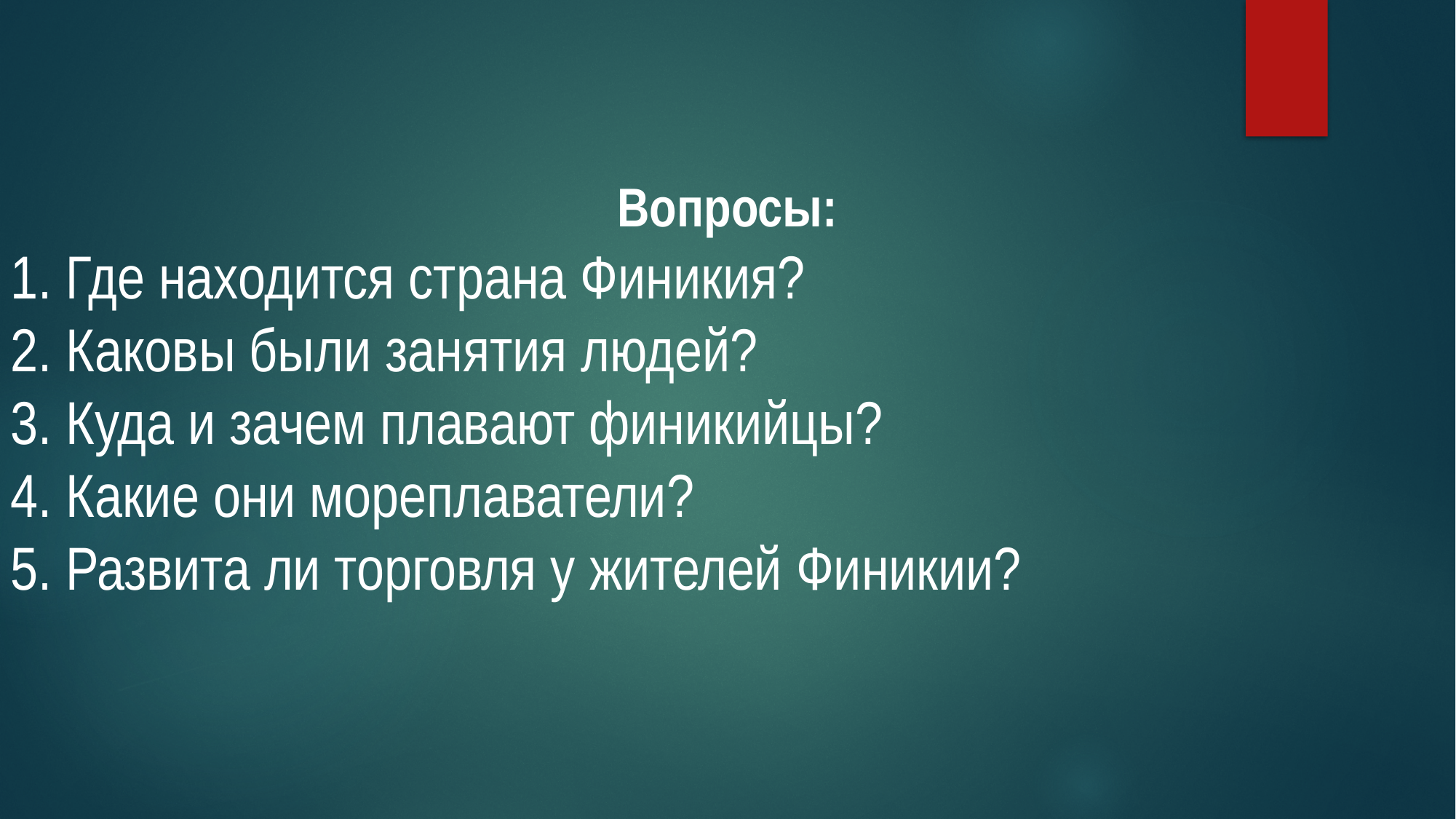

Вопросы:
1. Где находится страна Финикия?
2. Каковы были занятия людей?
3. Куда и зачем плавают финикийцы?
4. Какие они мореплаватели?
5. Развита ли торговля у жителей Финикии?